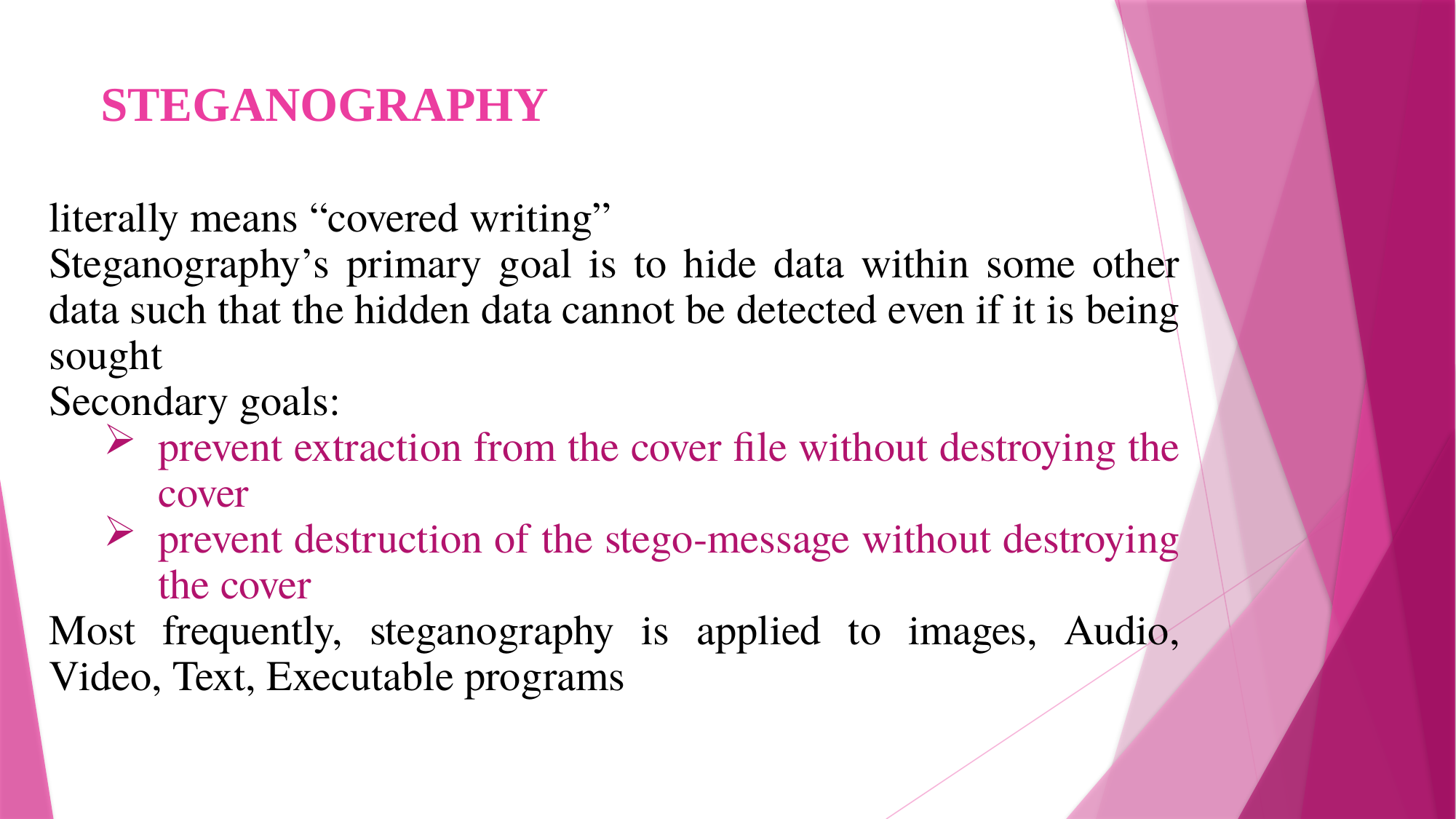

STEGANOGRAPHY
literally means “covered writing”
Steganography’s primary goal is to hide data within some other data such that the hidden data cannot be detected even if it is being sought
Secondary goals:
prevent extraction from the cover file without destroying the cover
prevent destruction of the stego-message without destroying the cover
Most frequently, steganography is applied to images, Audio, Video, Text, Executable programs